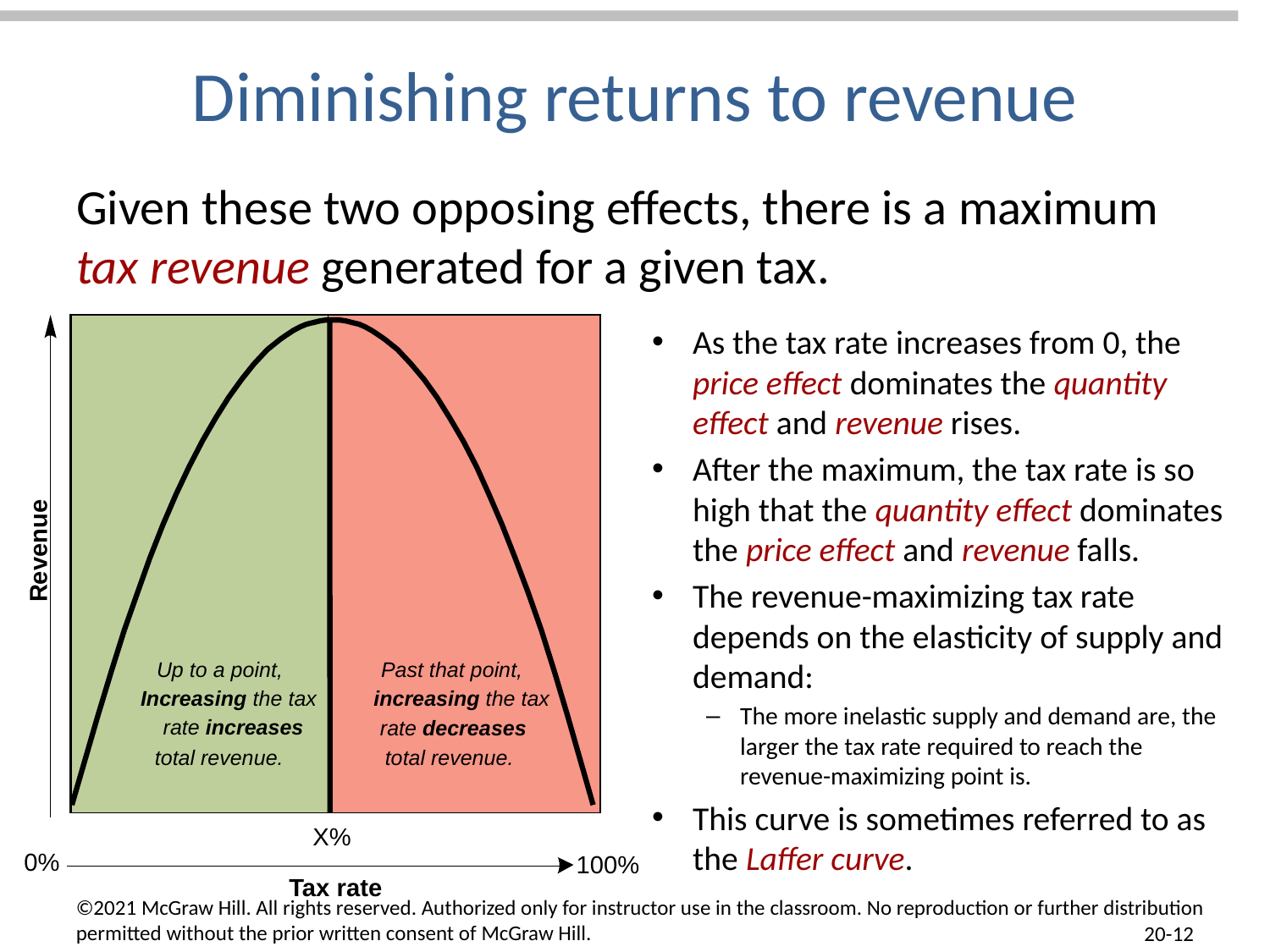

# Diminishing returns to revenue
Given these two opposing effects, there is a maximum tax revenue generated for a given tax.

As the tax rate increases from 0, the price effect dominates the quantity effect and revenue rises.
After the maximum, the tax rate is so high that the quantity effect dominates the price effect and revenue falls.
The revenue-maximizing tax rate depends on the elasticity of supply and demand:
The more inelastic supply and demand are, the larger the tax rate required to reach the revenue-maximizing point is.
This curve is sometimes referred to as the Laffer curve.

Revenue
Up to a point,
Increasing the tax
 rate increases
total revenue.
Past that point,
increasing the tax
rate decreases
total revenue.

X%
0%
100%

Tax rate